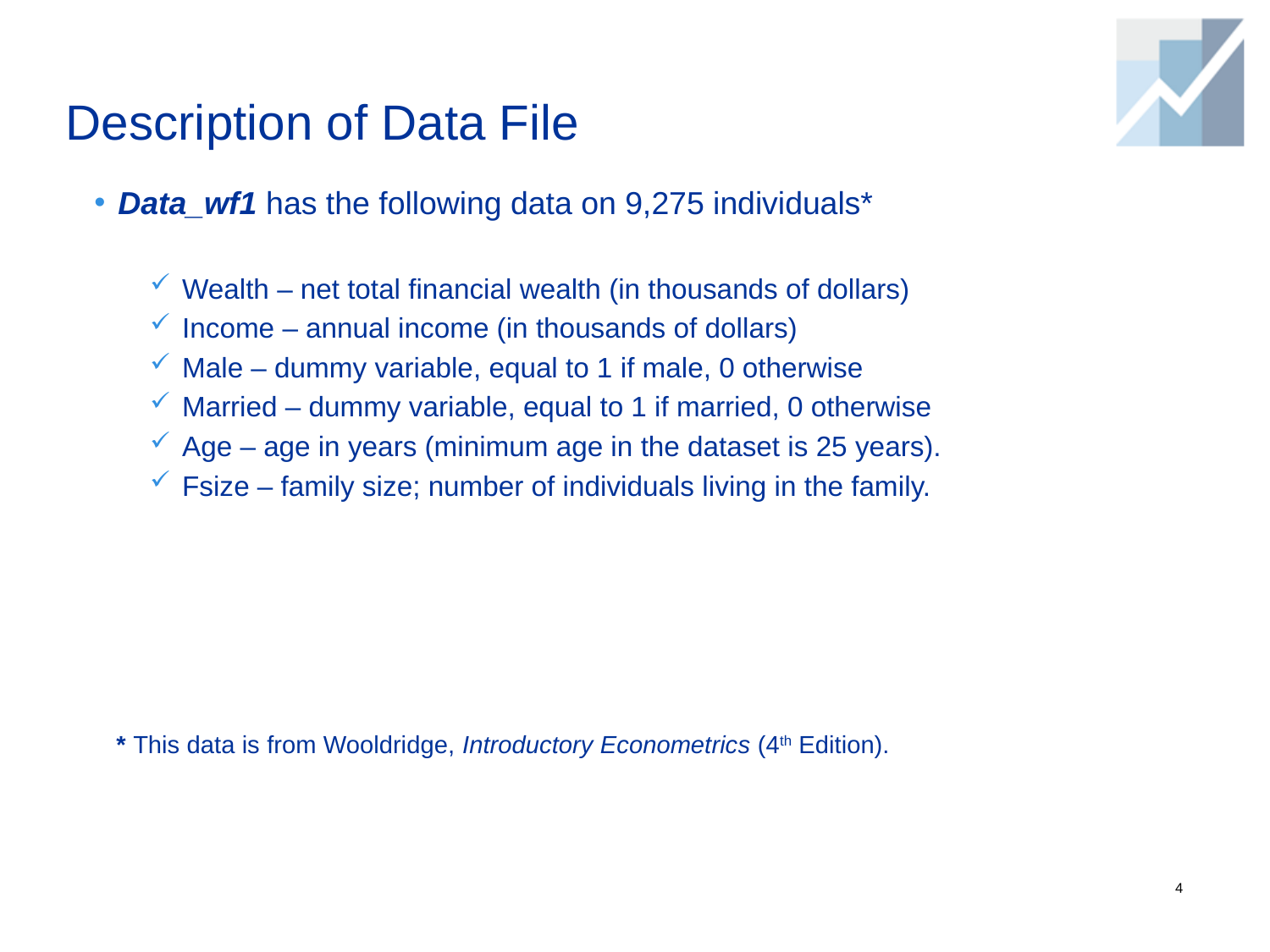

# Description of Data File
Data_wf1 has the following data on 9,275 individuals*

Wealth – net total financial wealth (in thousands of dollars)
Income – annual income (in thousands of dollars)
Male – dummy variable, equal to 1 if male, 0 otherwise
Married – dummy variable, equal to 1 if married, 0 otherwise
Age – age in years (minimum age in the dataset is 25 years).
Fsize – family size; number of individuals living in the family.

* This data is from Wooldridge, Introductory Econometrics (4th Edition).
4